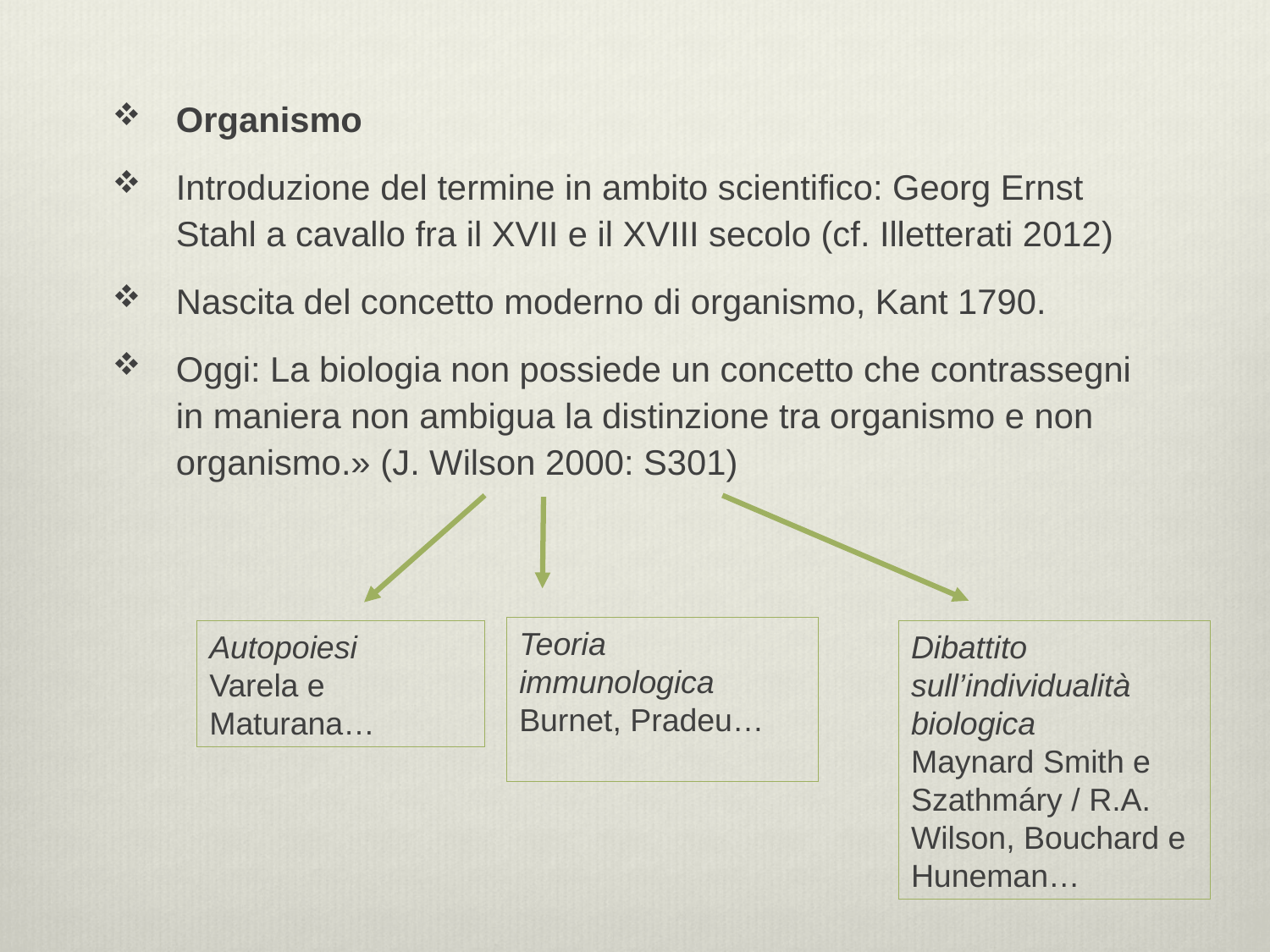

Organismo
Introduzione del termine in ambito scientifico: Georg Ernst Stahl a cavallo fra il XVII e il XVIII secolo (cf. Illetterati 2012)
Nascita del concetto moderno di organismo, Kant 1790.
Oggi: La biologia non possiede un concetto che contrassegni in maniera non ambigua la distinzione tra organismo e non organismo.» (J. Wilson 2000: S301)

Teoria immunologica
Burnet, Pradeu…

Autopoiesi
Varela e Maturana…
Dibattito sull’individualità biologica
Maynard Smith e Szathmáry / R.A. Wilson, Bouchard e Huneman…